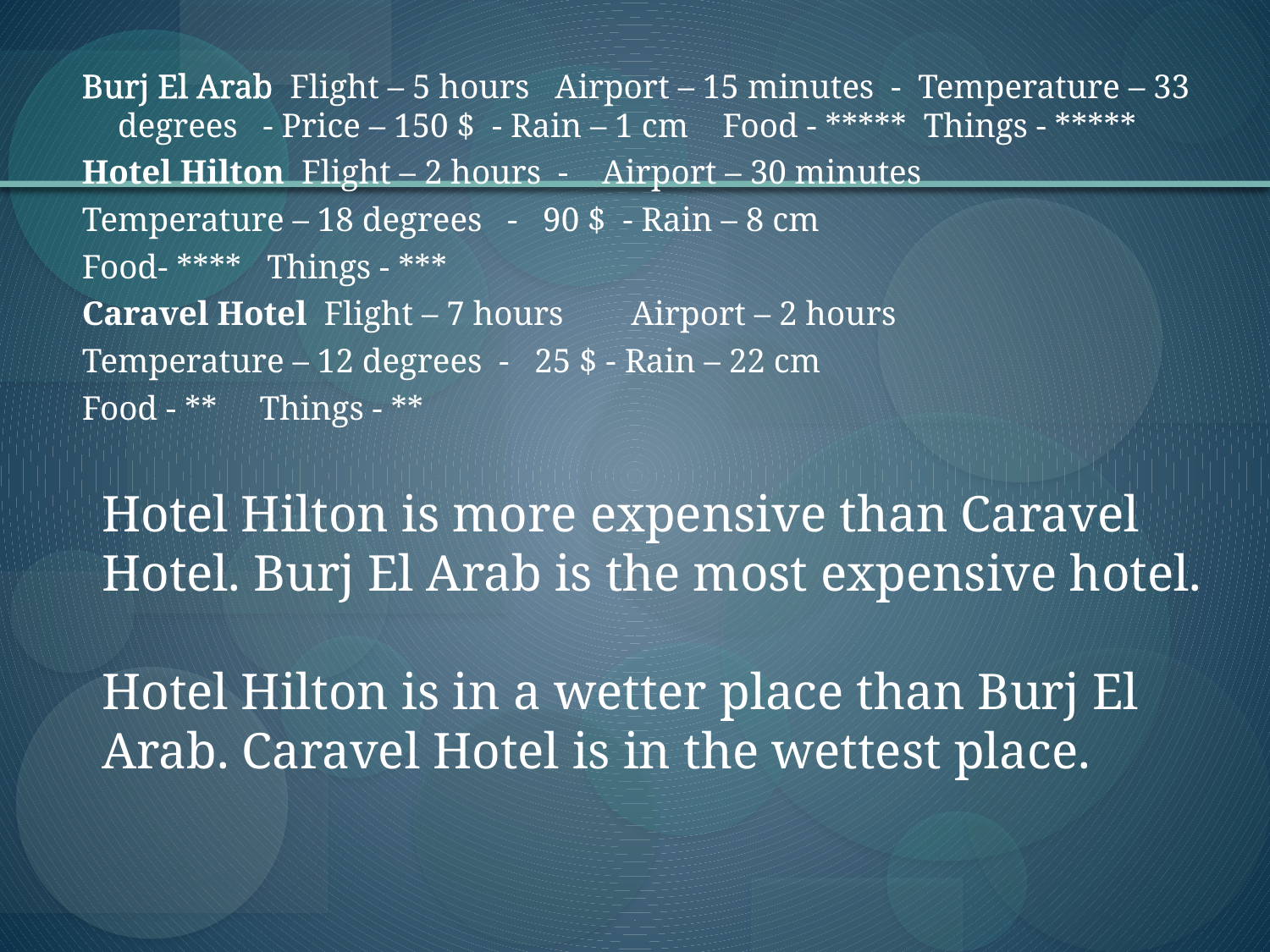

#
Burj El Arab  Flight – 5 hours   Airport – 15 minutes  -  Temperature – 33 degrees   - Price – 150 $  - Rain – 1 cm    Food - *****  Things - *****
Hotel Hilton  Flight – 2 hours  -    Airport – 30 minutes
Temperature – 18 degrees   -   90 $  - Rain – 8 cm
Food- ****   Things - ***
Caravel Hotel  Flight – 7 hours        Airport – 2 hours
Temperature – 12 degrees  -   25 $ - Rain – 22 cm
Food - **     Things - **
Hotel Hilton is more expensive than Caravel Hotel. Burj El Arab is the most expensive hotel.

Hotel Hilton is in a wetter place than Burj El Arab. Caravel Hotel is in the wettest place.